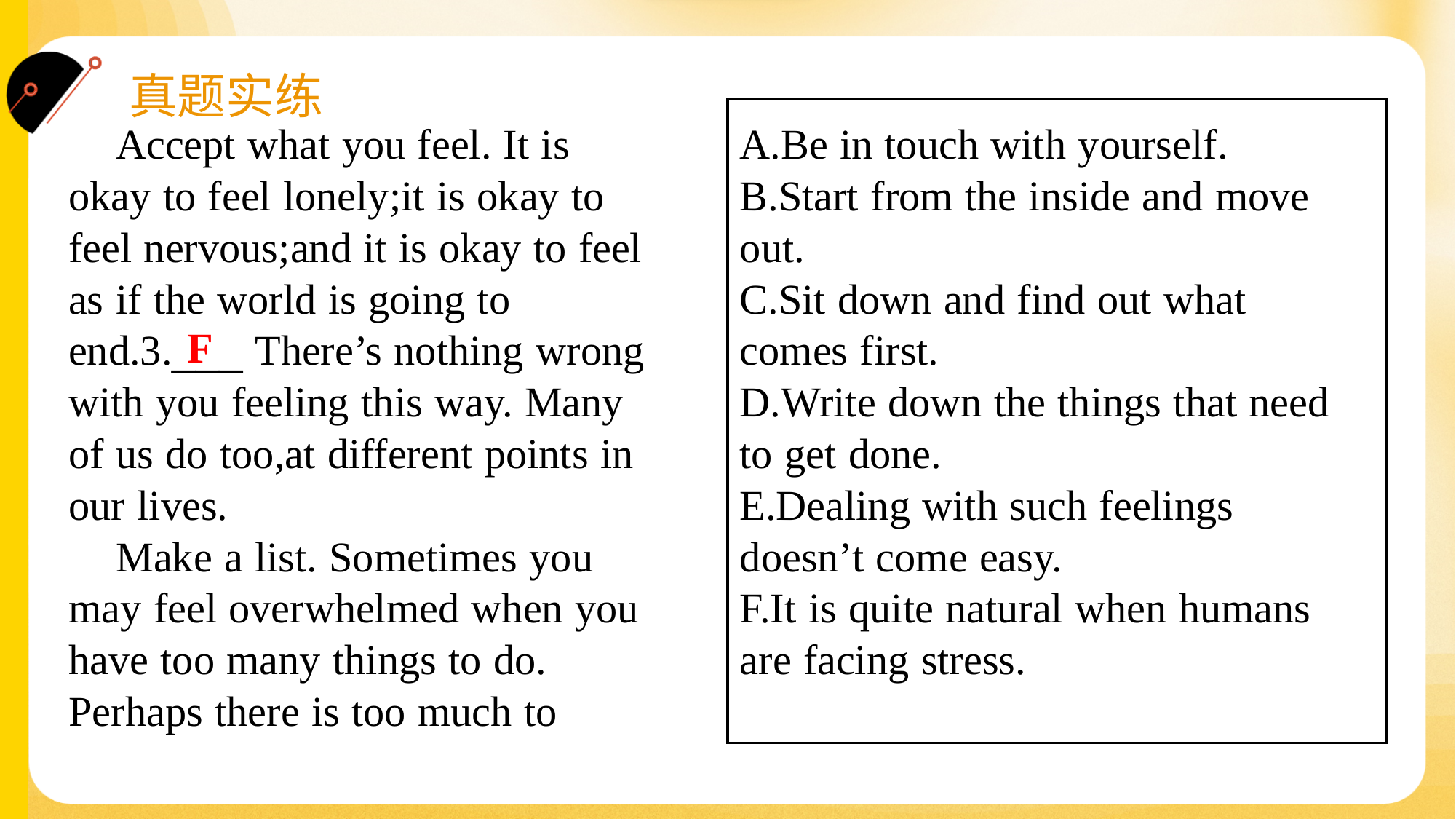

A.Be in touch with yourself.
B.Start from the inside and move
out.
C.Sit down and find out what
comes first.
D.Write down the things that need
to get done.
E.Dealing with such feelings
doesn’t come easy.
F.It is quite natural when humans
are facing stress.
    Accept what you feel. It is
okay to feel lonely;it is okay to
feel nervous;and it is okay to feel
as if the world is going to
end.3.___ There’s nothing wrong
with you feeling this way. Many
of us do too,at different points in
our lives.
    Make a list. Sometimes you
may feel overwhelmed when you
have too many things to do.
Perhaps there is too much to

F